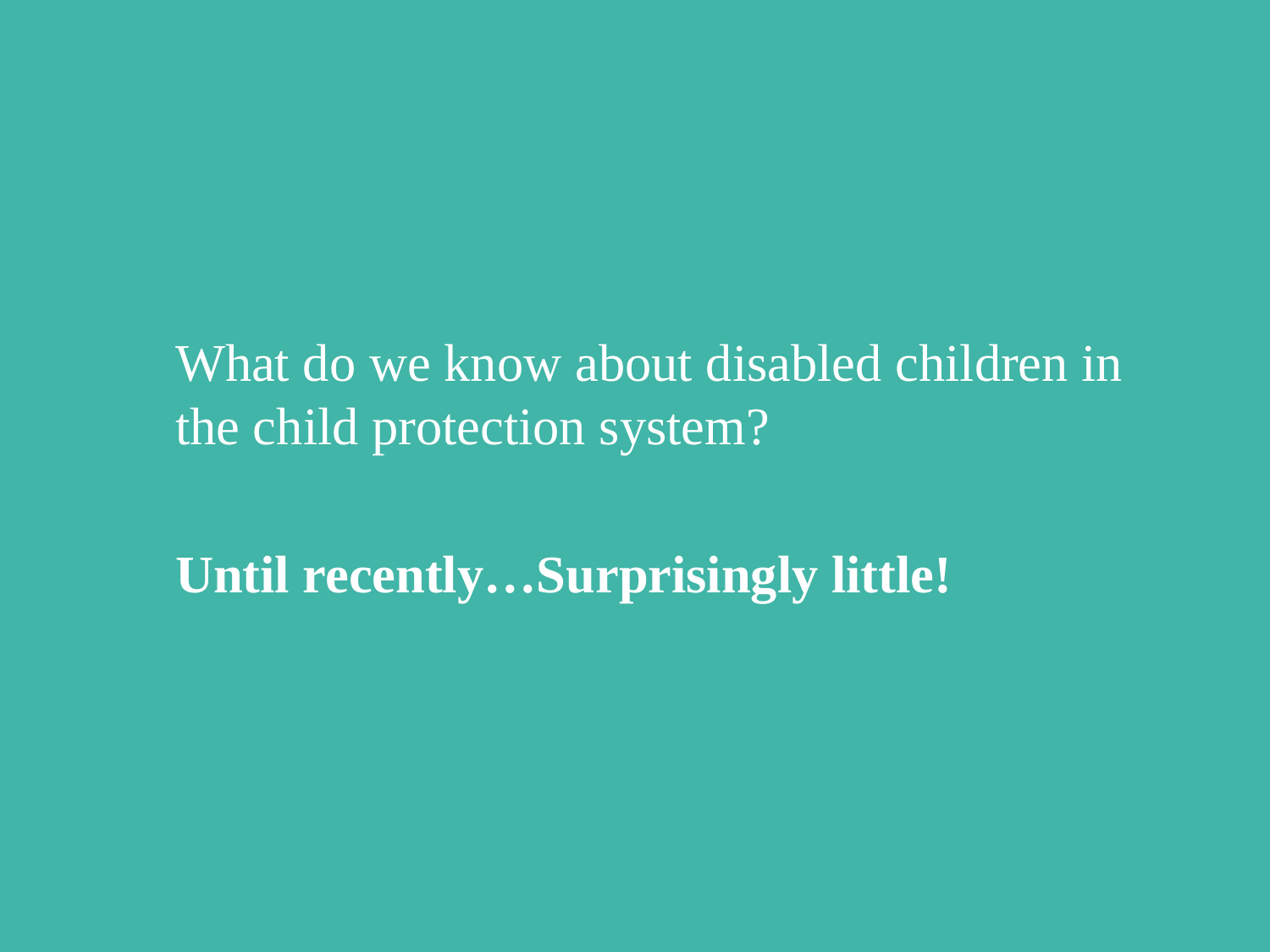

What do we know about disabled children in the child protection system?

Until recently…Surprisingly little!